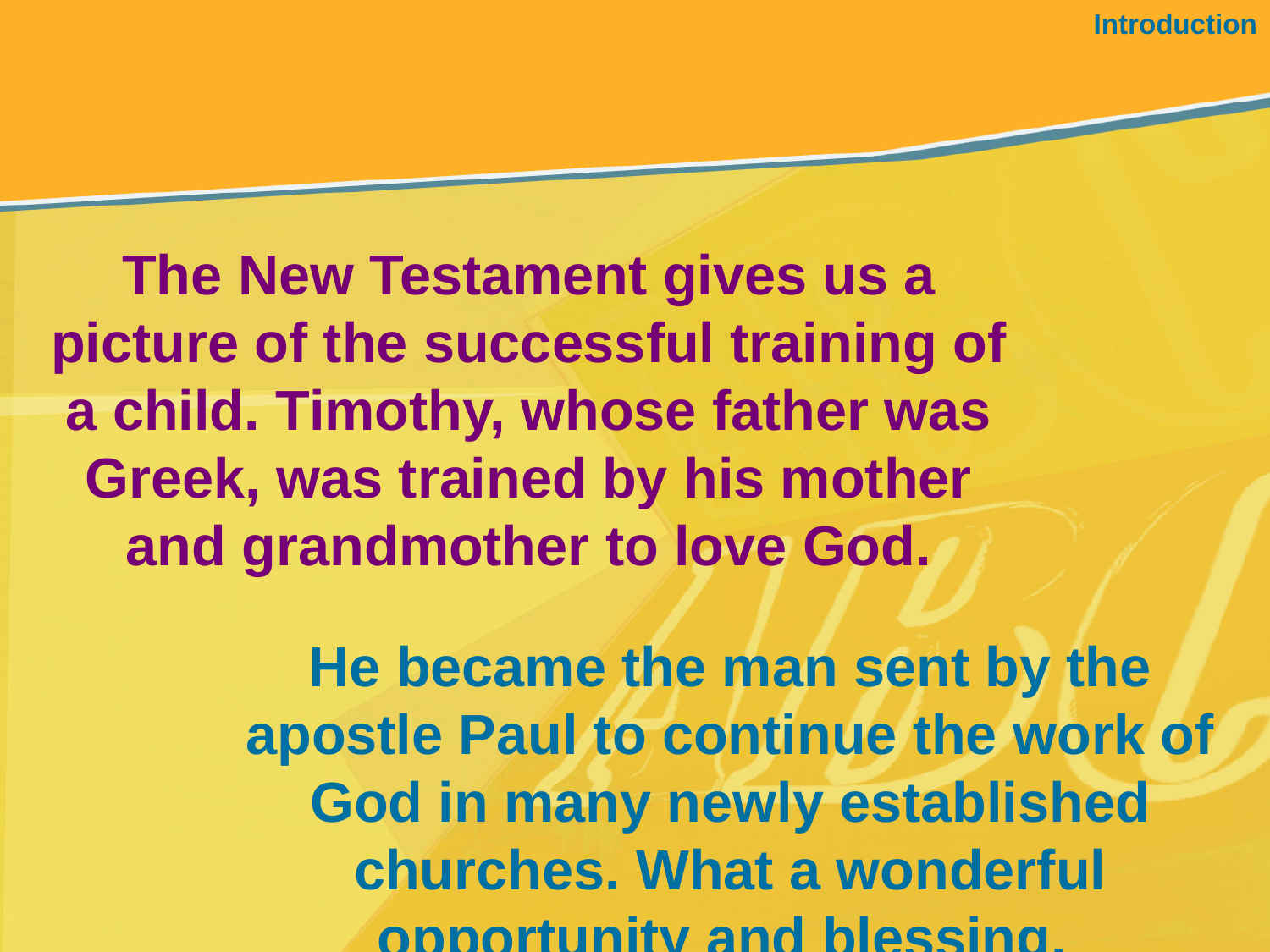

Introduction
The New Testament gives us a picture of the successful training of a child. Timothy, whose father was Greek, was trained by his mother and grandmother to love God.
He became the man sent by the apostle Paul to continue the work of God in many newly established churches. What a wonderful opportunity and blessing.